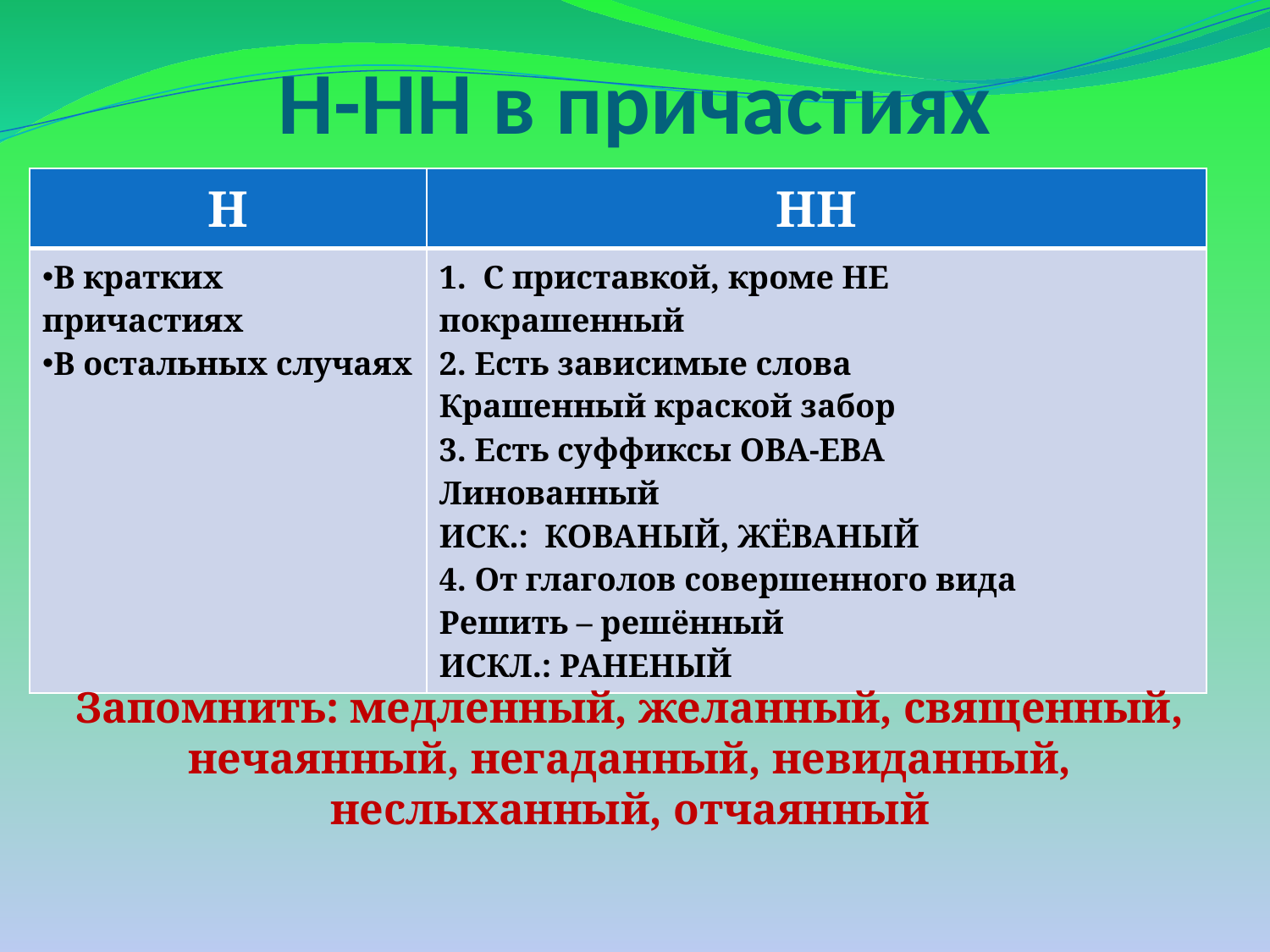

# Н-НН в причастиях
| Н | НН |
| --- | --- |
| В кратких причастиях В остальных случаях | 1. С приставкой, кроме НЕ покрашенный 2. Есть зависимые слова Крашенный краской забор 3. Есть суффиксы ОВА-ЕВА Линованный ИСК.: КОВАНЫЙ, ЖЁВАНЫЙ 4. От глаголов совершенного вида Решить – решённый ИСКЛ.: РАНЕНЫЙ |
Запомнить: медленный, желанный, священный, нечаянный, негаданный, невиданный, неслыханный, отчаянный